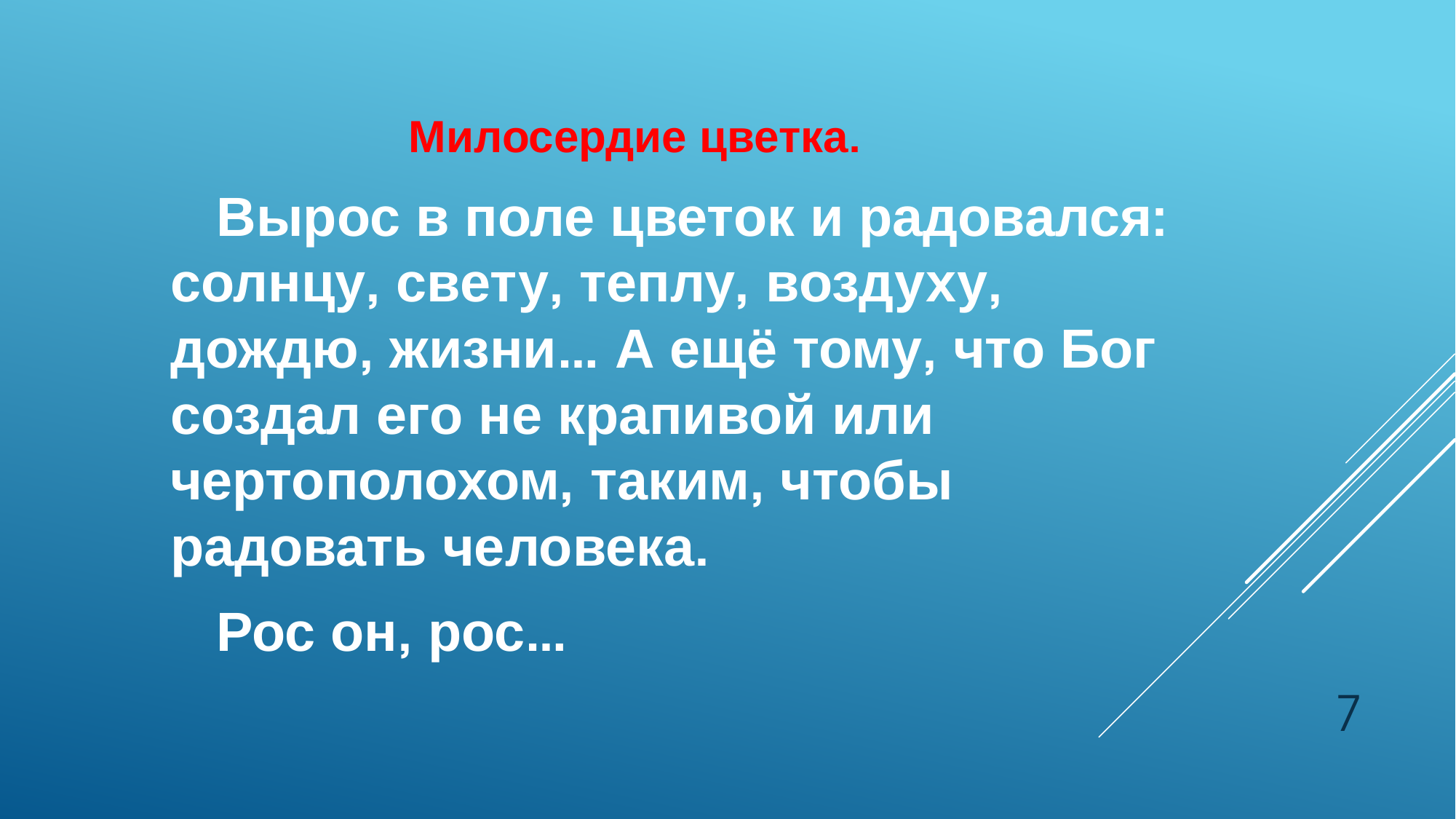

Милосердие цветка.
   Вырос в поле цветок и радовался: солнцу, свету, теплу, воздуху, дождю, жизни… А ещё тому, что Бог создал его не крапивой или чертополохом, таким, чтобы радовать человека.
   Рос он, рос…
7